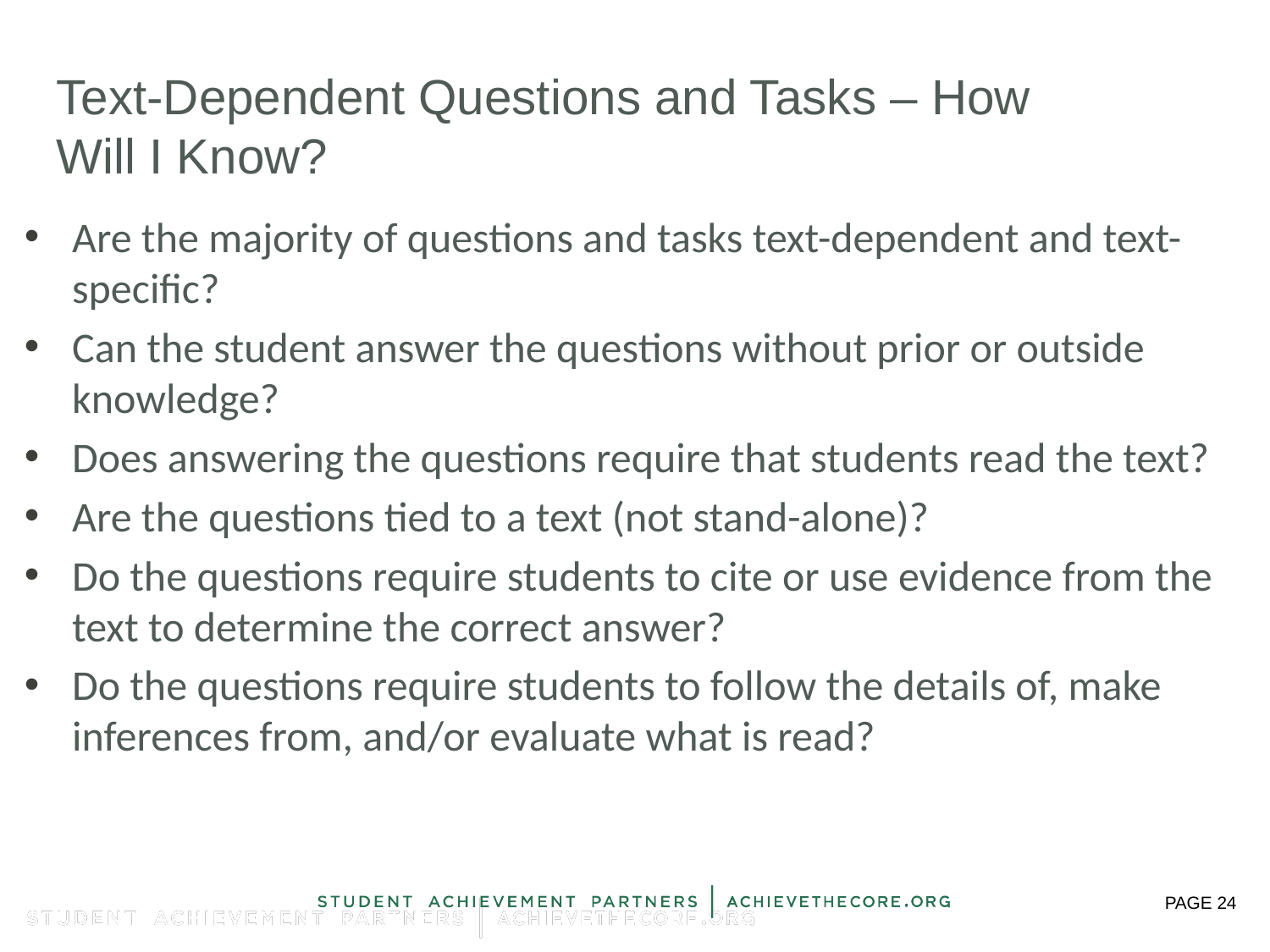

# Text-Dependent Questions and Tasks – How Will I Know?
Are the majority of questions and tasks text-dependent and text-specific?
Can the student answer the questions without prior or outside knowledge?
Does answering the questions require that students read the text?
Are the questions tied to a text (not stand-alone)?
Do the questions require students to cite or use evidence from the text to determine the correct answer?
Do the questions require students to follow the details of, make inferences from, and/or evaluate what is read?